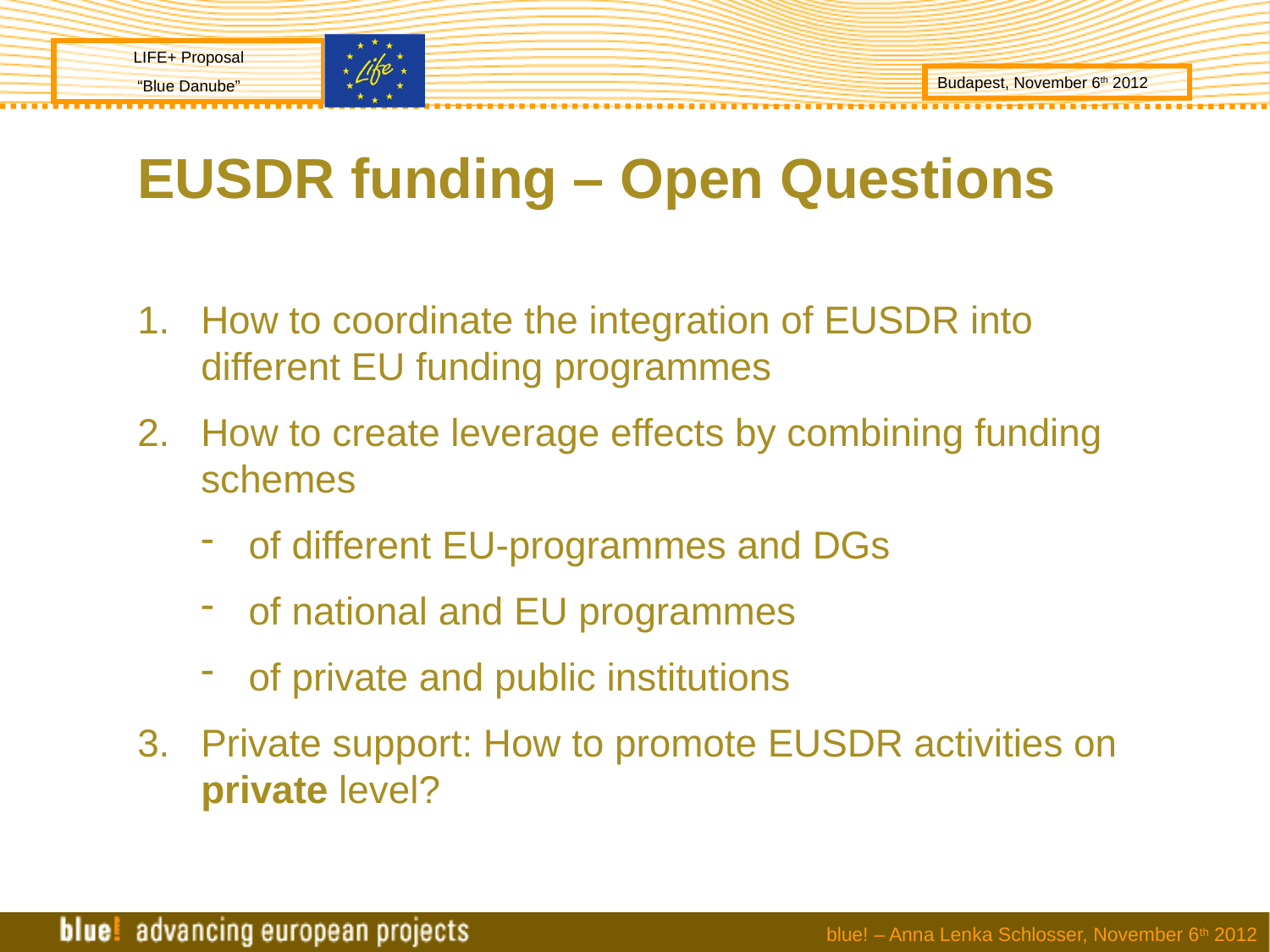

EUSDR funding – Open Questions

How to coordinate the integration of EUSDR into different EU funding programmes
How to create leverage effects by combining funding schemes
of different EU-programmes and DGs
of national and EU programmes
of private and public institutions
Private support: How to promote EUSDR activities on private level?